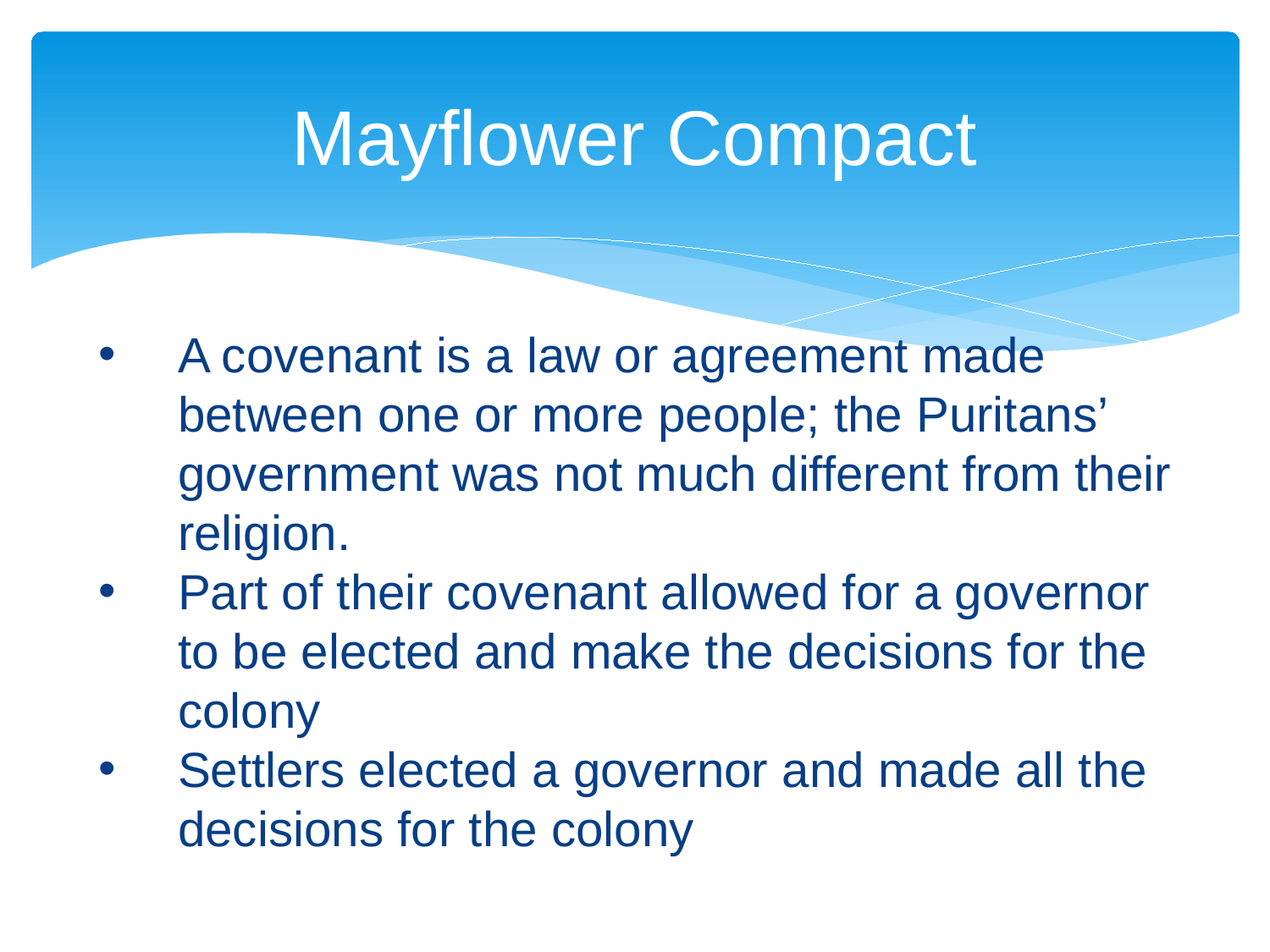

# Mayflower Compact
A covenant is a law or agreement made between one or more people; the Puritans’ government was not much different from their religion.
Part of their covenant allowed for a governor to be elected and make the decisions for the colony
Settlers elected a governor and made all the decisions for the colony